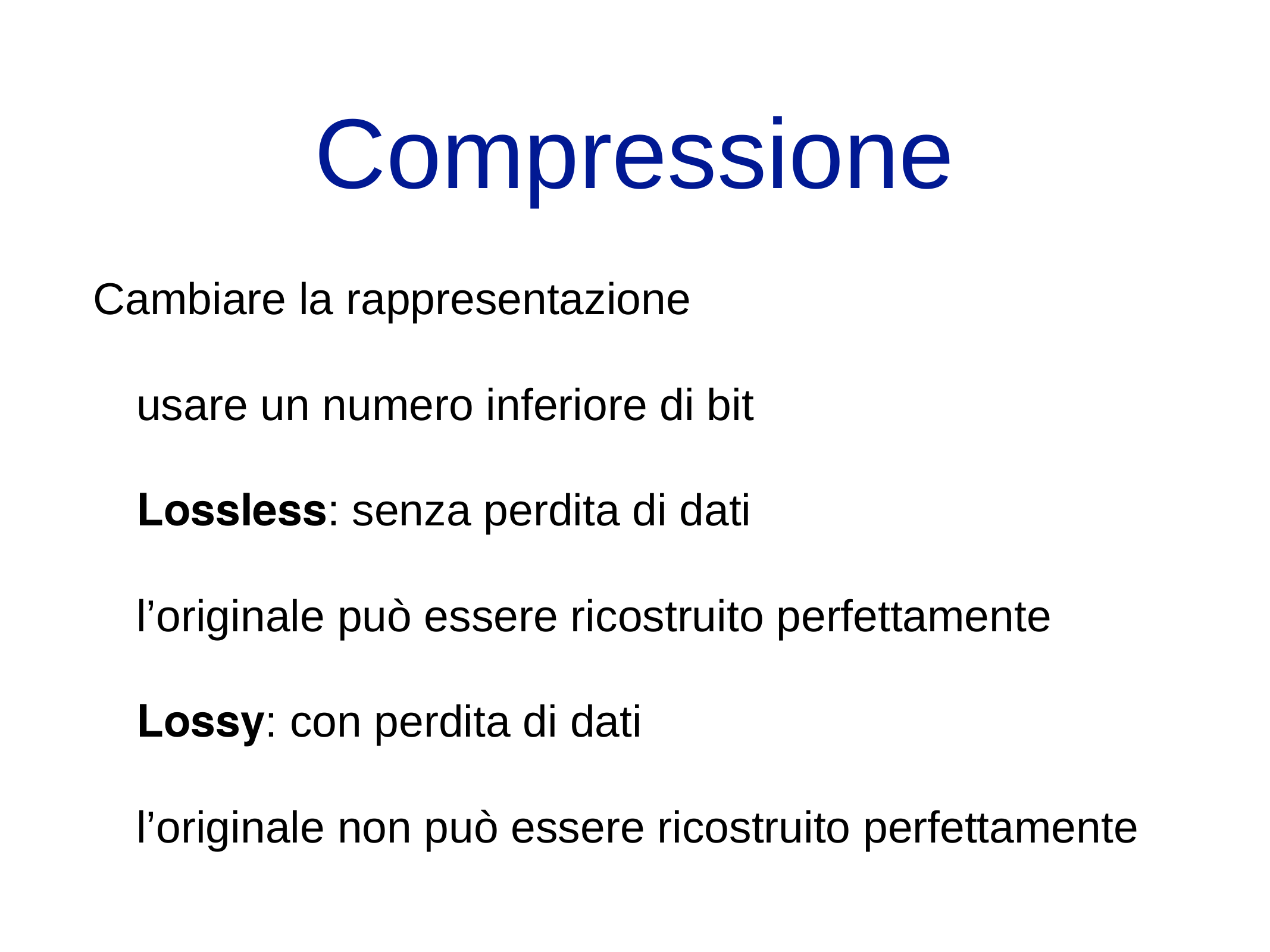

# Compressione
Cambiare la rappresentazione
usare un numero inferiore di bit
Lossless: senza perdita di dati
l’originale può essere ricostruito perfettamente
Lossy: con perdita di dati
l’originale non può essere ricostruito perfettamente